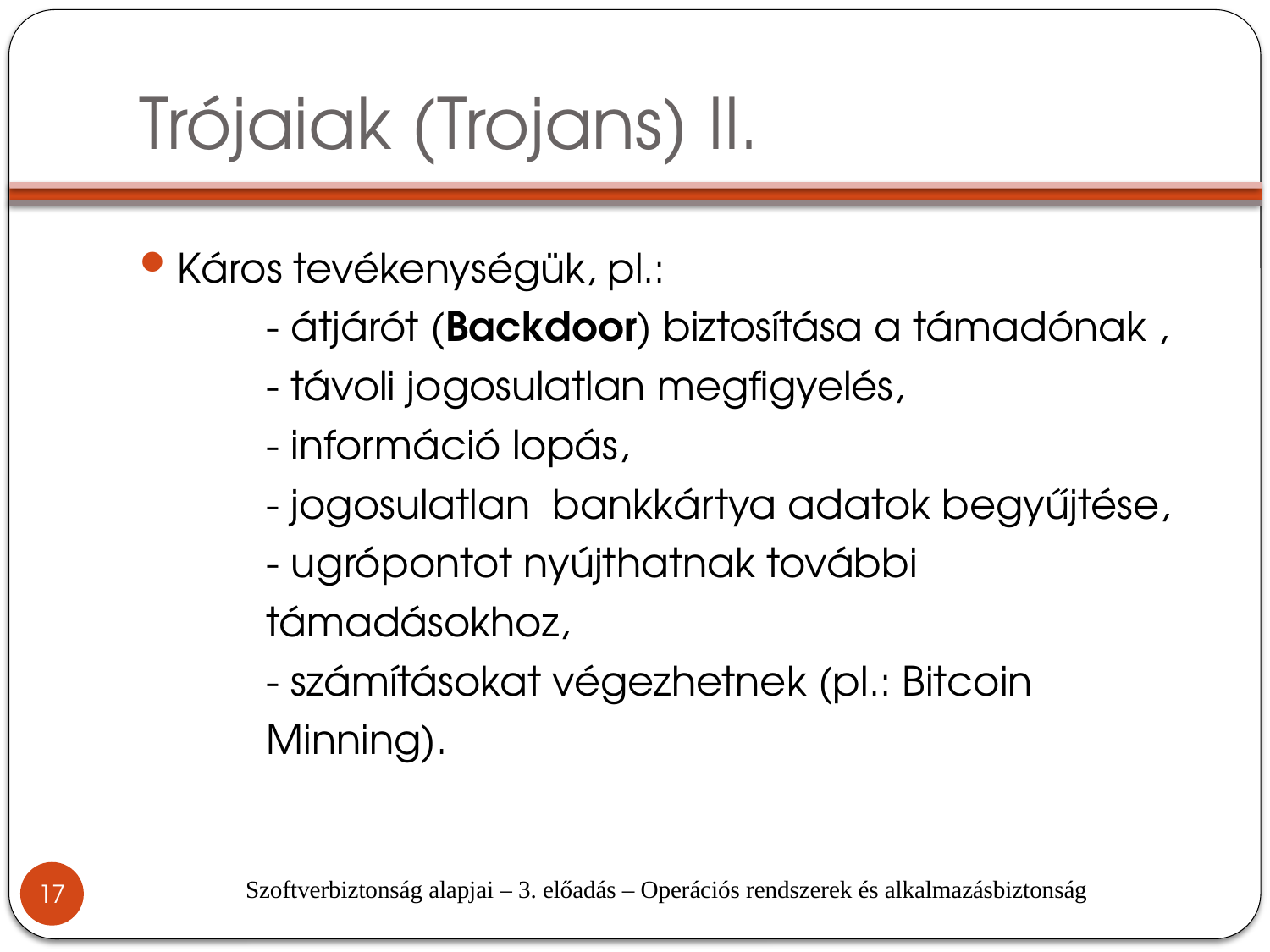

# Trójaiak (Trojans) II.
Káros tevékenységük, pl.:
	- átjárót (Backdoor) biztosítása a támadónak ,
	- távoli jogosulatlan megfigyelés,
	- információ lopás,
	- jogosulatlan  bankkártya adatok begyűjtése,
	- ugrópontot nyújthatnak további
	támadásokhoz,
	- számításokat végezhetnek (pl.: Bitcoin
	Minning).
Szoftverbiztonság alapjai – 3. előadás – Operációs rendszerek és alkalmazásbiztonság
17